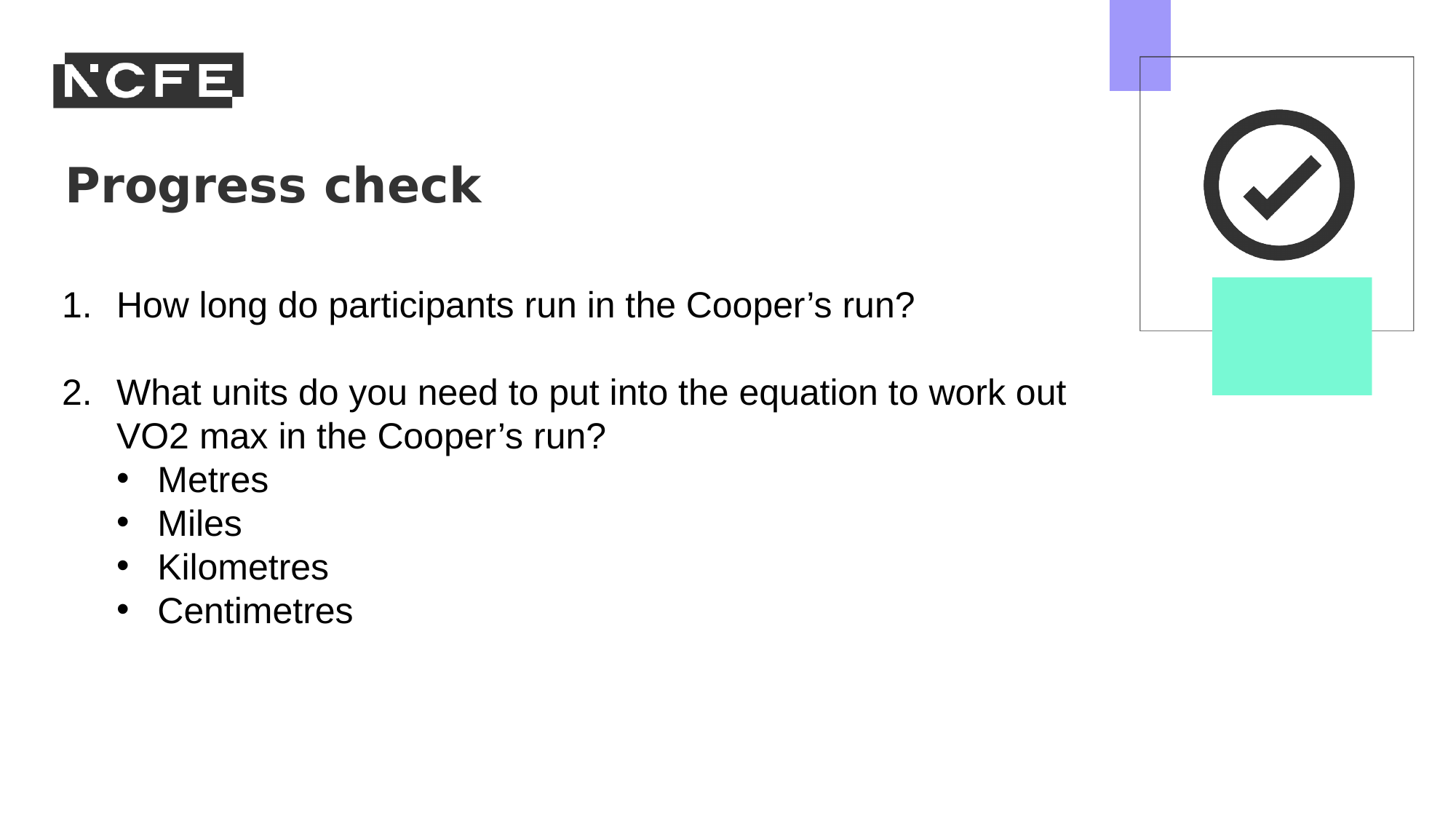

How long do participants run in the Cooper’s run?

What units do you need to put into the equation to work out VO2 max in the Cooper’s run?
Metres
Miles
Kilometres
Centimetres